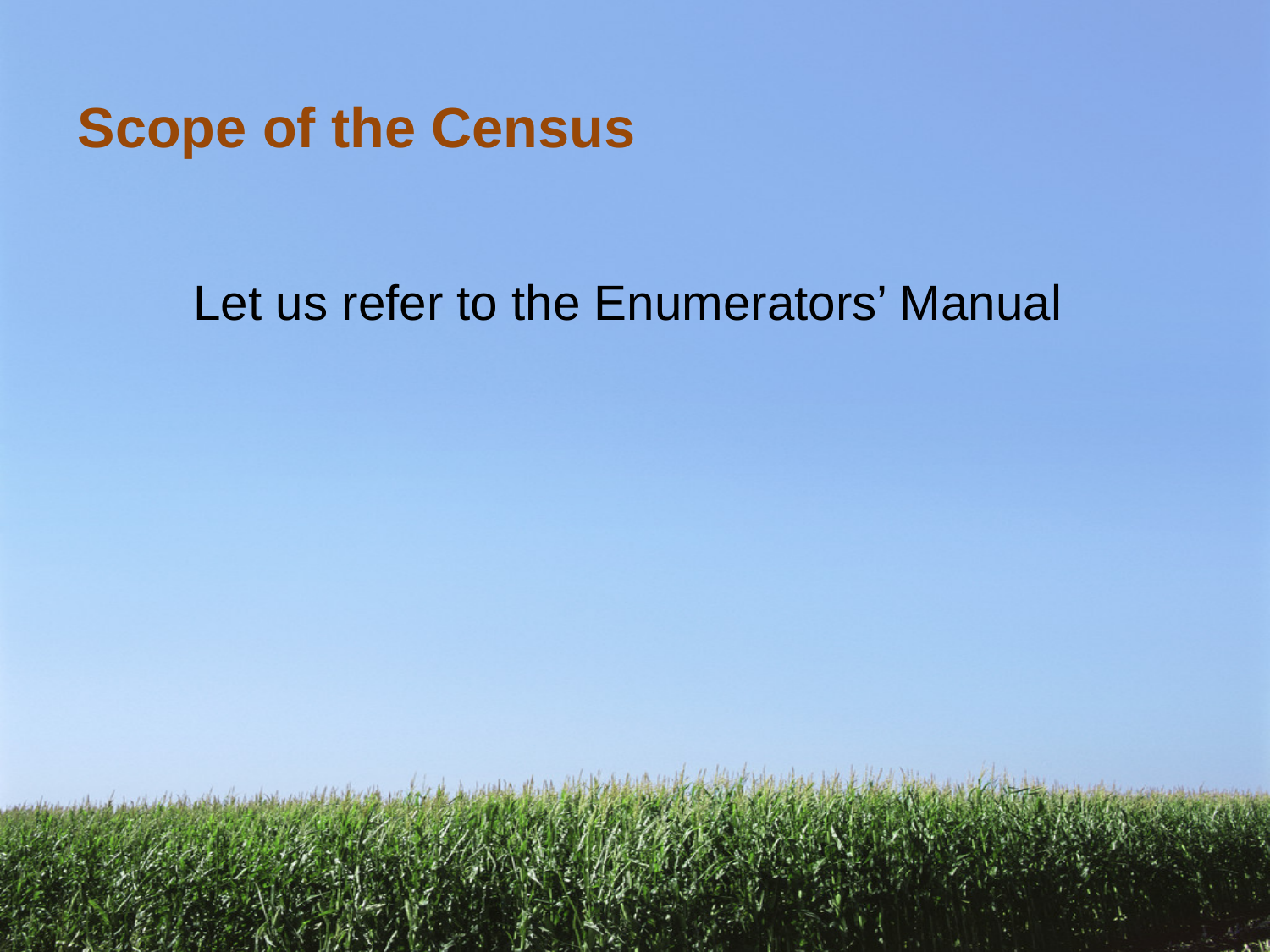

Scope of the Census
Let us refer to the Enumerators’ Manual